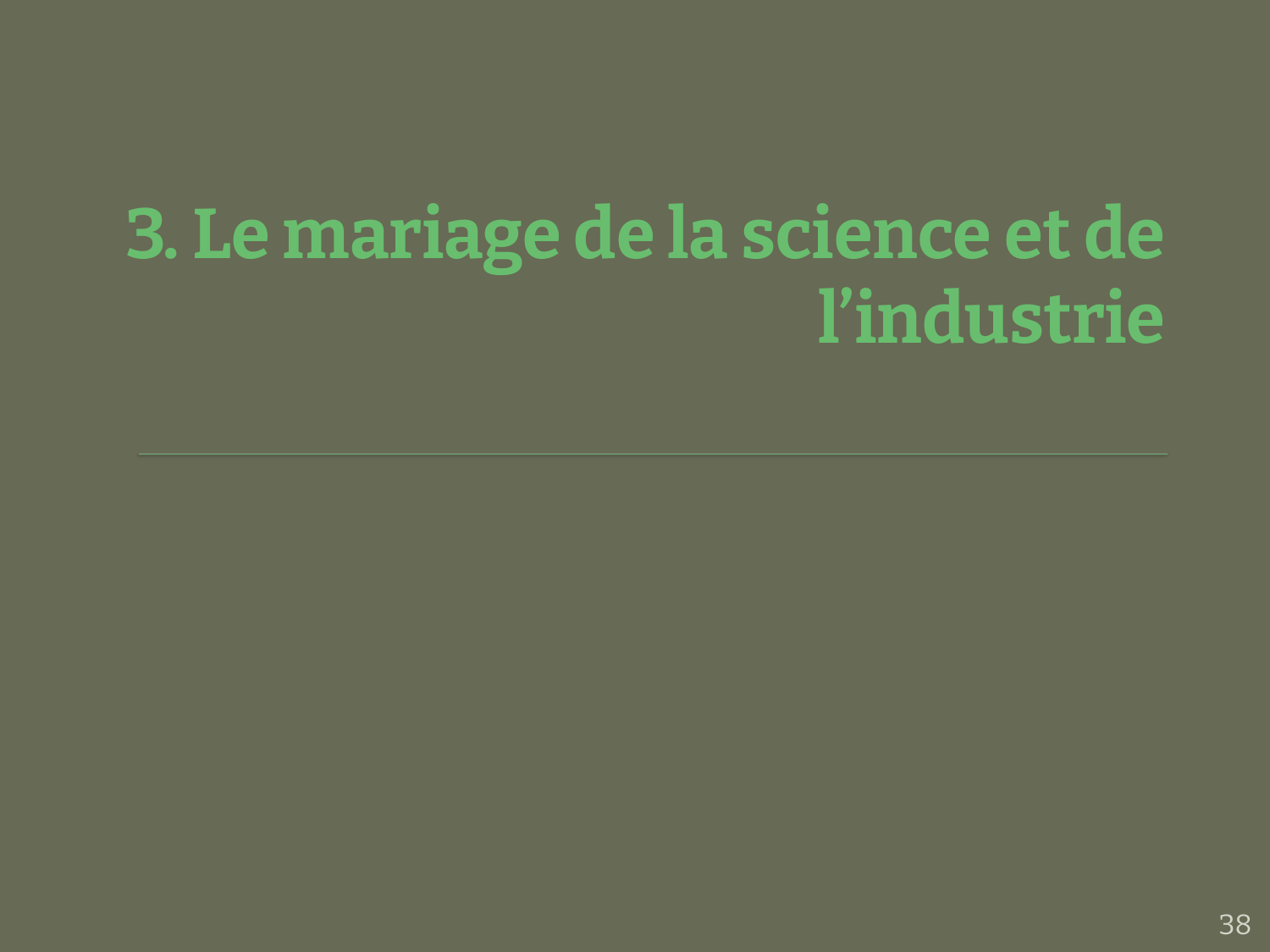

# 3. Le mariage de la science et de l’industrie

38